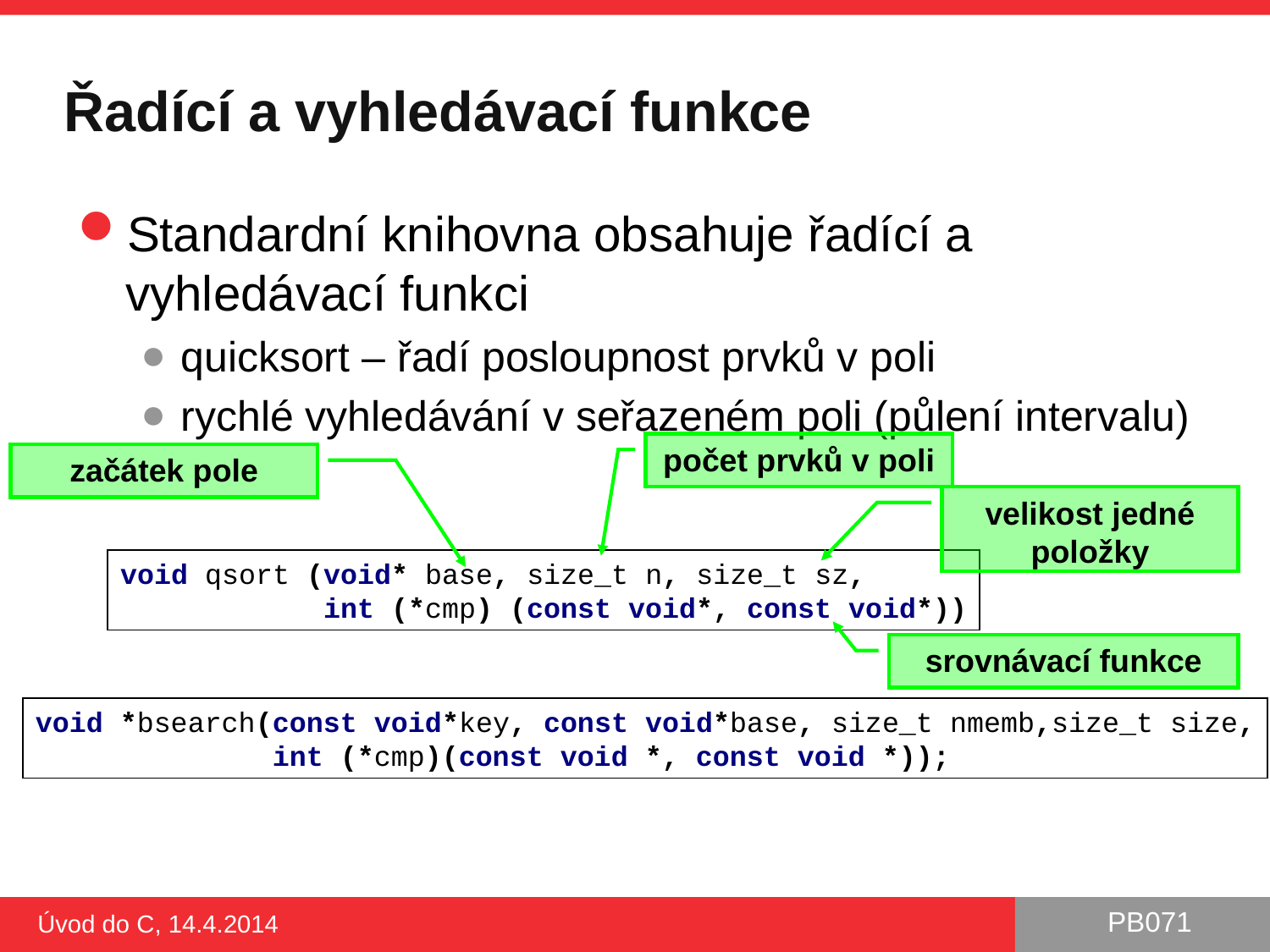

# Řadící a vyhledávací funkce
Standardní knihovna obsahuje řadící a vyhledávací funkci
quicksort – řadí posloupnost prvků v poli
rychlé vyhledávání v seřazeném poli (půlení intervalu)

počet prvků v poli
začátek pole
velikost jedné položky
void qsort (void* base, size_t n, size_t sz,
            int (*cmp) (const void*, const void*))
srovnávací funkce
void *bsearch(const void*key, const void*base, size_t nmemb,size_t size,
              int (*cmp)(const void *, const void *));
Úvod do C, 14.4.2014